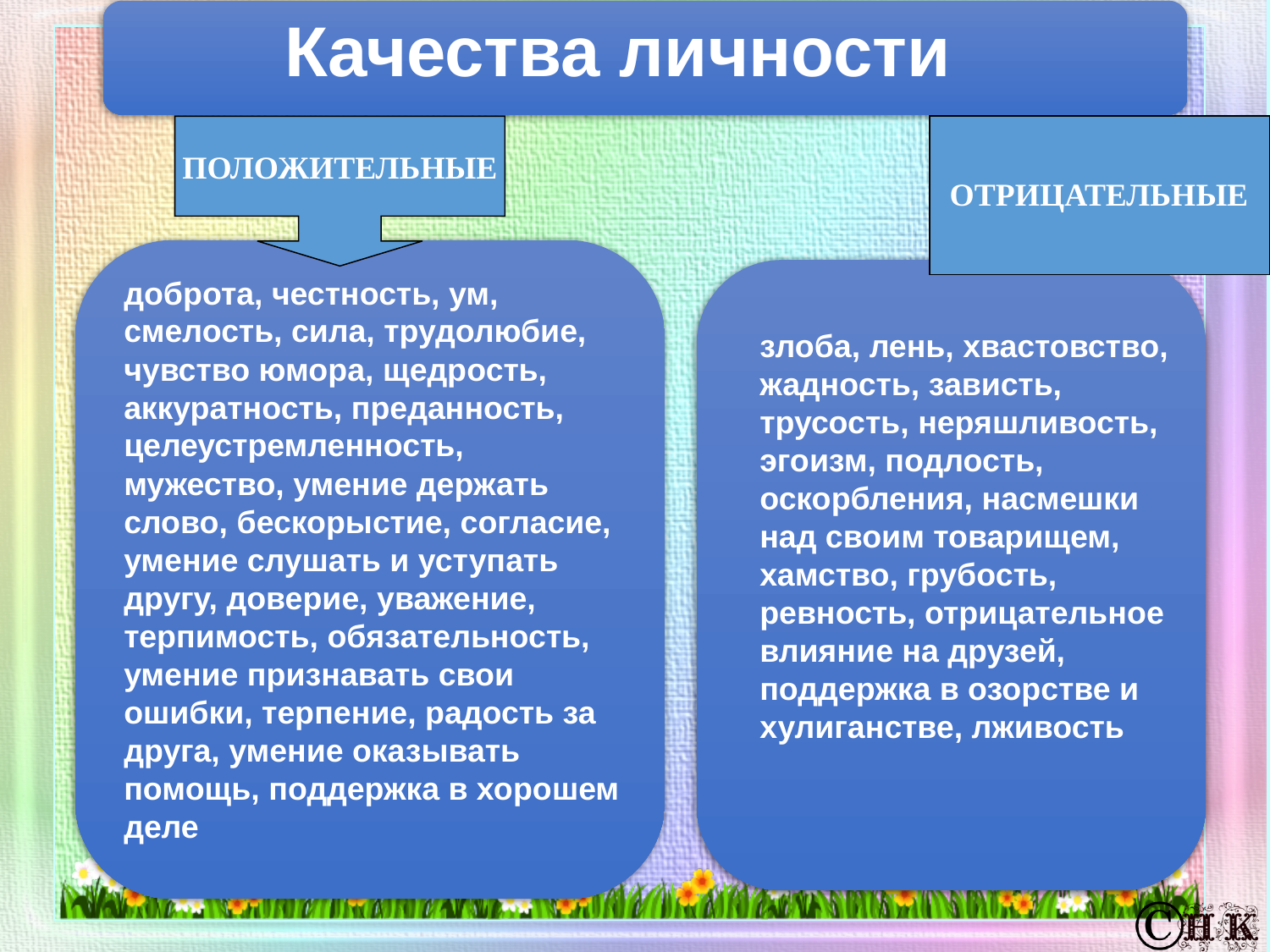

Качества личности

ПОЛОЖИТЕЛЬНЫЕ
 ОТРИЦАТЕЛЬНЫЕ

доброта, честность, ум, смелость, сила, трудолюбие, чувство юмора, щедрость, аккуратность, преданность, целеустремленность, мужество, умение держать слово, бескорыстие, согласие, умение слушать и уступать другу, доверие, уважение, терпимость, обязательность, умение признавать свои ошибки, терпение, радость за друга, умение оказывать помощь, поддержка в хорошем деле
злоба, лень, хвастовство, жадность, зависть, трусость, неряшливость, эгоизм, подлость, оскорбления, насмешки над своим товарищем,
хамство, грубость, ревность, отрицательное влияние на друзей, поддержка в озорстве и хулиганстве, лживость